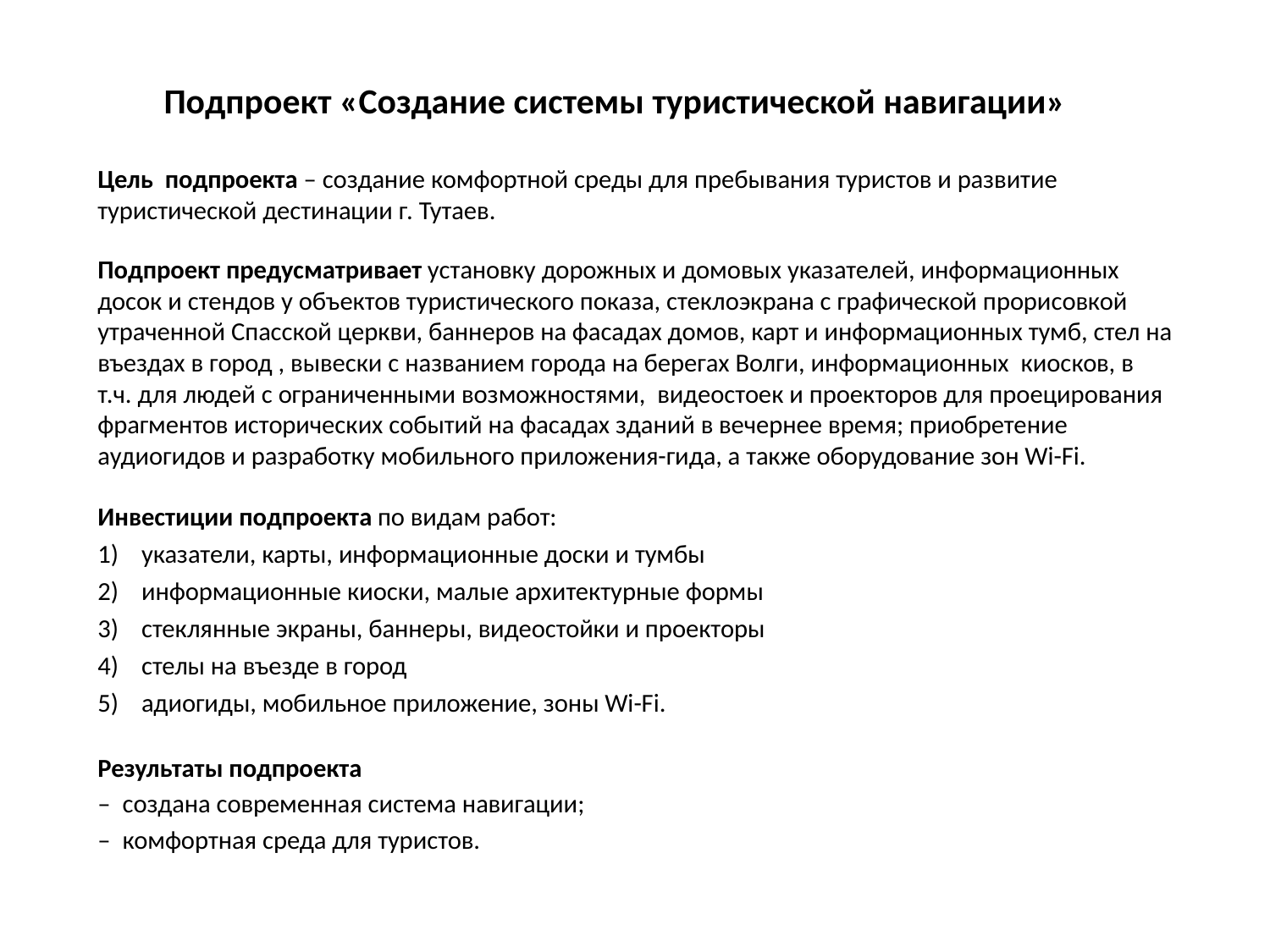

# Подпроект «Создание системы туристической навигации»
Цель  подпроекта – создание комфортной среды для пребывания туристов и развитие туристической дестинации г. Тутаев.

Подпроект предусматривает установку дорожных и домовых указателей, информационных досок и стендов у объектов туристического показа, стеклоэкрана с графической прорисовкой утраченной Спасской церкви, баннеров на фасадах домов, карт и информационных тумб, стел на въездах в город , вывески с названием города на берегах Волги, информационных  киосков, в т.ч. для людей с ограниченными возможностями,  видеостоек и проекторов для проецирования фрагментов исторических событий на фасадах зданий в вечернее время; приобретение аудиогидов и разработку мобильного приложения-гида, а также оборудование зон Wi-Fi.

Инвестиции подпроекта по видам работ:
указатели, карты, информационные доски и тумбы
информационные киоски, малые архитектурные формы
стеклянные экраны, баннеры, видеостойки и проекторы
стелы на въезде в город
адиогиды, мобильное приложение, зоны Wi-Fi.

Результаты подпроекта
–  создана современная система навигации;
–  комфортная среда для туристов.